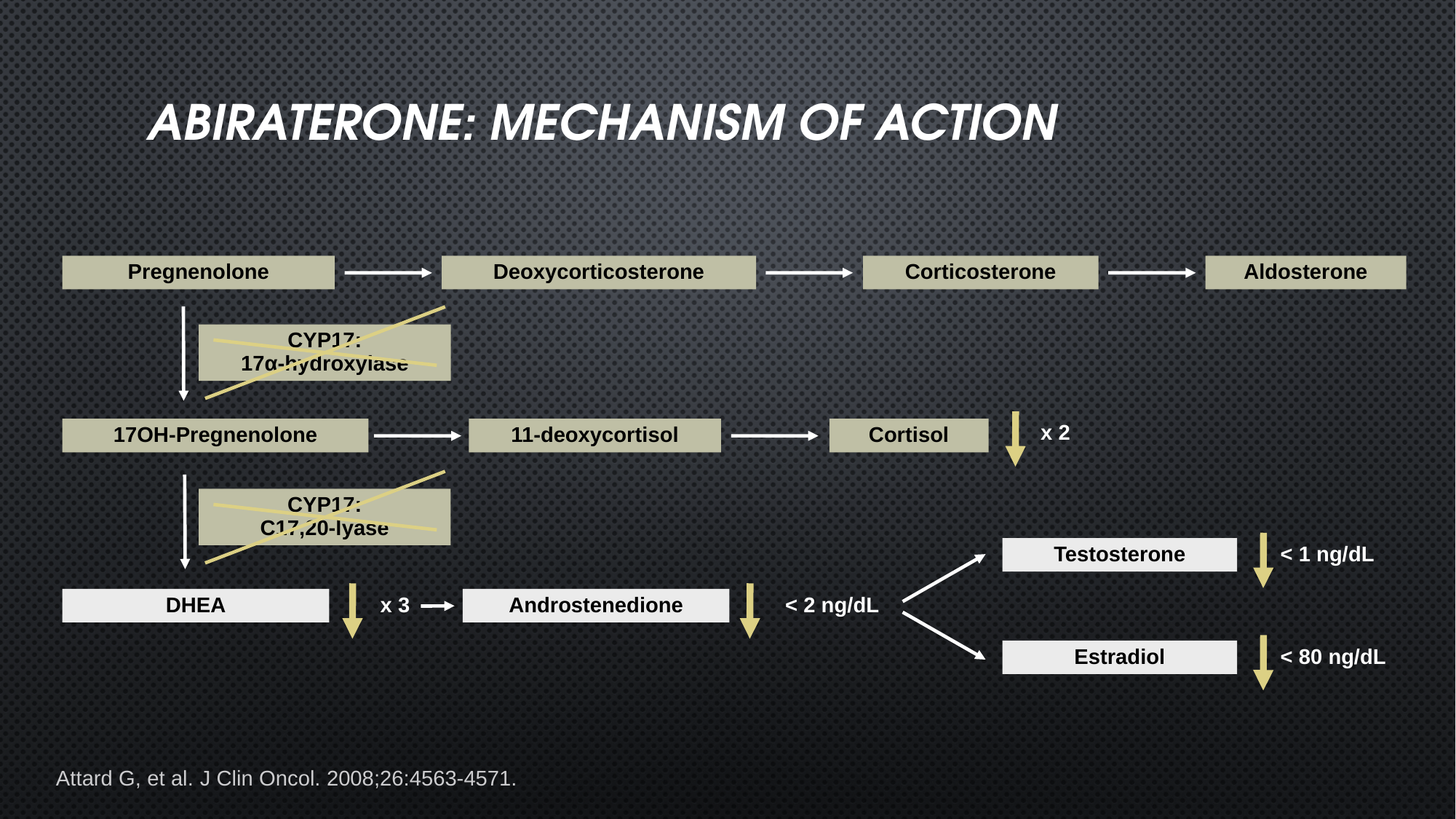

# Abiraterone: Mechanism of Action

Pregnenolone
Deoxycorticosterone
Corticosterone
Aldosterone

CYP17:
17α-hydroxylase

x 2
17OH-Pregnenolone
11-deoxycortisol
Cortisol

CYP17:
C17,20-lyase
Testosterone
DHEA
Androstenedione
Estradiol
< 1 ng/dL

x 3
< 2 ng/dL

< 80 ng/dL
Attard G, et al. J Clin Oncol. 2008;26:4563-4571.